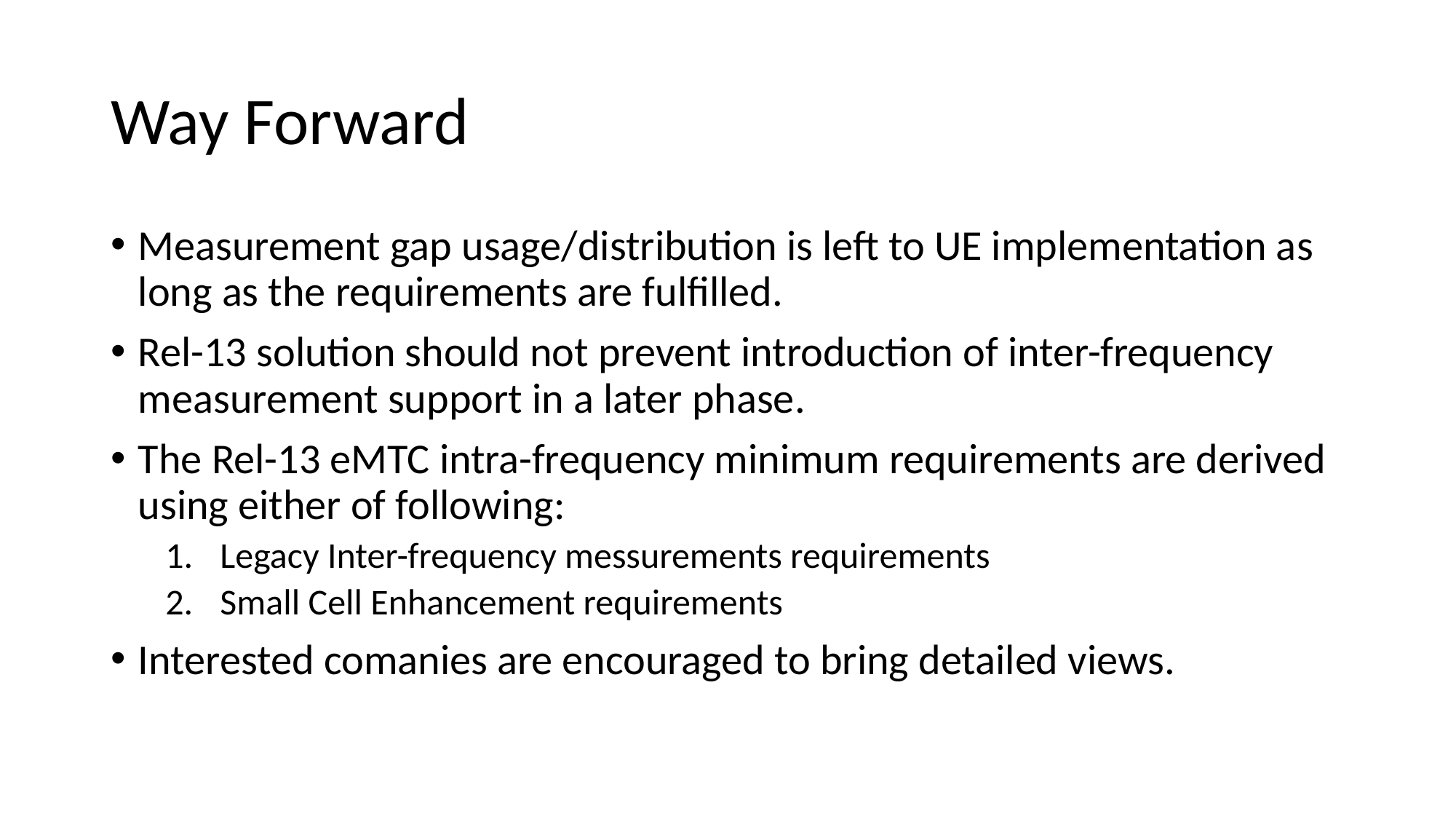

# Way Forward
Measurement gap usage/distribution is left to UE implementation as long as the requirements are fulfilled.
Rel-13 solution should not prevent introduction of inter-frequency measurement support in a later phase.
The Rel-13 eMTC intra-frequency minimum requirements are derived using either of following:
Legacy Inter-frequency messurements requirements
Small Cell Enhancement requirements
Interested comanies are encouraged to bring detailed views.